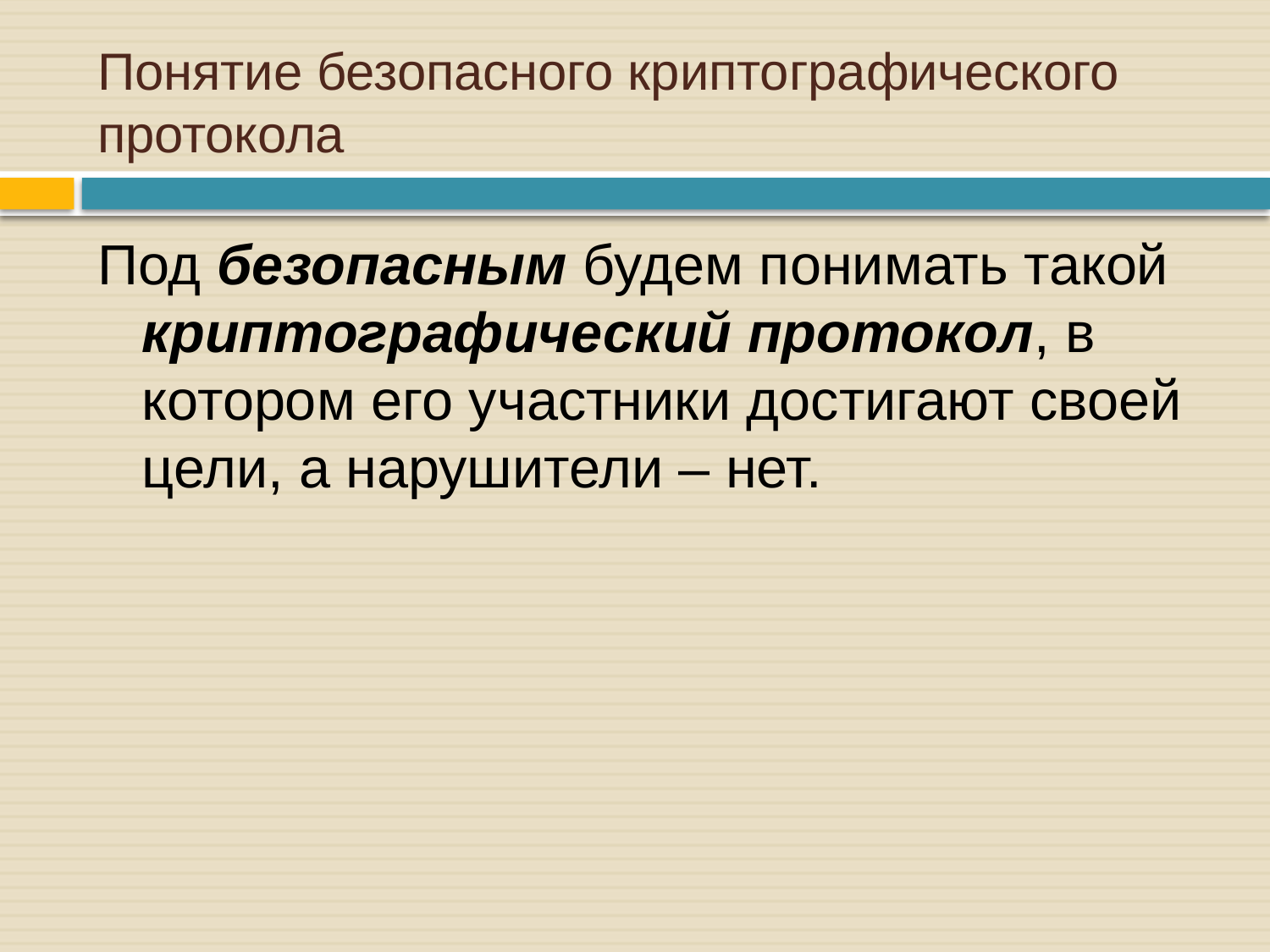

# Понятие безопасного криптографического протокола
Под безопасным будем понимать такой криптографический протокол, в котором его участники достигают своей цели, а нарушители – нет.